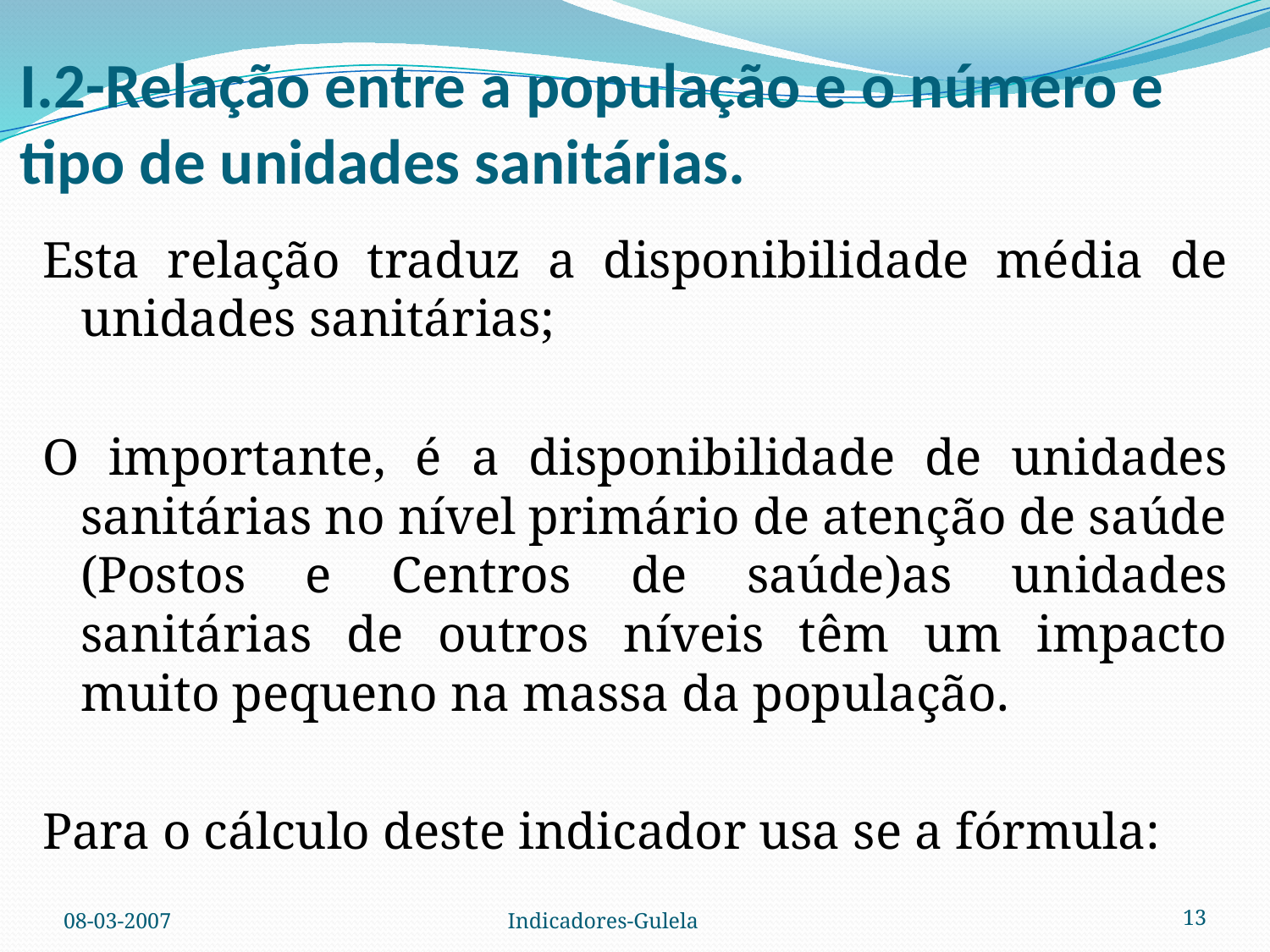

# I.2-Relação entre a população e o número e tipo de unidades sanitárias.
Esta relação traduz a disponibilidade média de unidades sanitárias;

O importante, é a disponibilidade de unidades sanitárias no nível primário de atenção de saúde (Postos e Centros de saúde)as unidades sanitárias de outros níveis têm um impacto muito pequeno na massa da população.

Para o cálculo deste indicador usa se a fórmula:

08-03-2007
Indicadores-Gulela
13